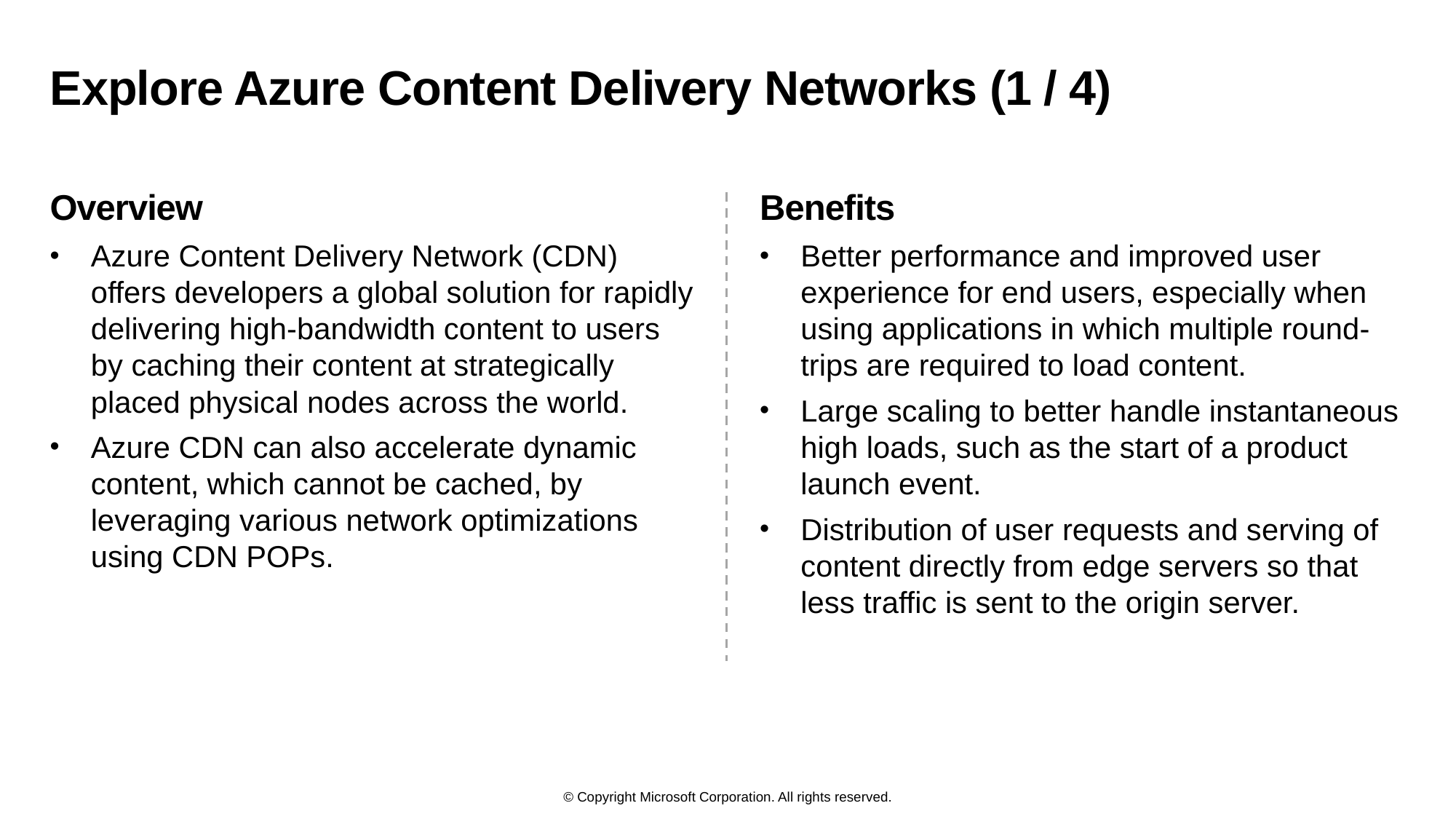

# Explore Azure Content Delivery Networks (1 / 4)
Overview
Azure Content Delivery Network (CDN) offers developers a global solution for rapidly delivering high-bandwidth content to users by caching their content at strategically placed physical nodes across the world.
Azure CDN can also accelerate dynamic content, which cannot be cached, by leveraging various network optimizations using CDN POPs.
Benefits
Better performance and improved user experience for end users, especially when using applications in which multiple round-trips are required to load content.
Large scaling to better handle instantaneous high loads, such as the start of a product launch event.
Distribution of user requests and serving of content directly from edge servers so that less traffic is sent to the origin server.